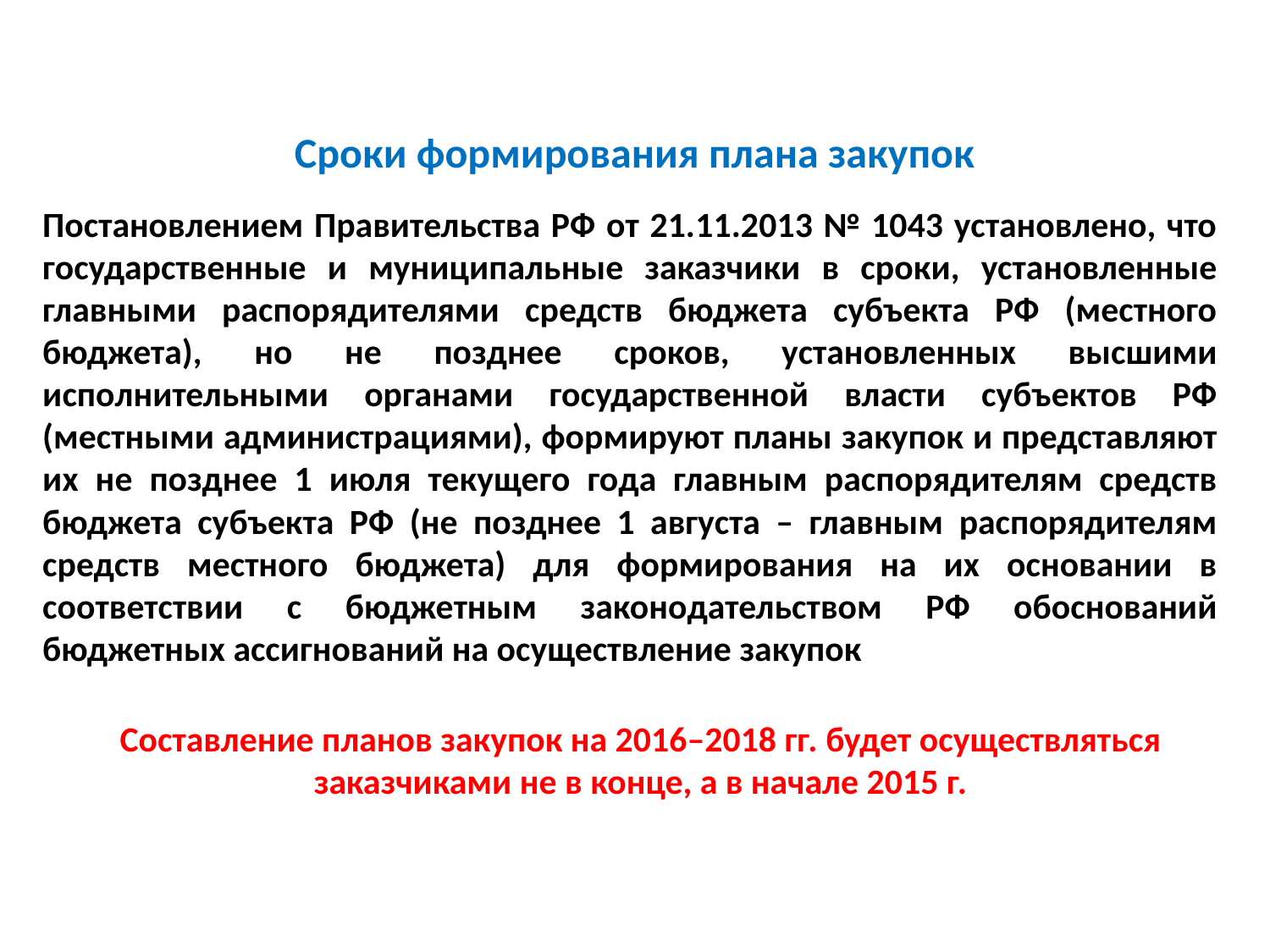

Сроки формирования плана закупок
Постановлением Правительства РФ от 21.11.2013 № 1043 установлено, что государственные и муниципальные заказчики в сроки, установленные главными распорядителями средств бюджета субъекта РФ (местного бюджета), но не позднее сроков, установленных высшими исполнительными органами государственной власти субъектов РФ (местными администрациями), формируют планы закупок и представляют их не позднее 1 июля текущего года главным распорядителям средств бюджета субъекта РФ (не позднее 1 августа – главным распорядителям средств местного бюджета) для формирования на их основании в соответствии с бюджетным законодательством РФ обоснований бюджетных ассигнований на осуществление закупок
Составление планов закупок на 2016–2018 гг. будет осуществляться заказчиками не в конце, а в начале 2015 г.